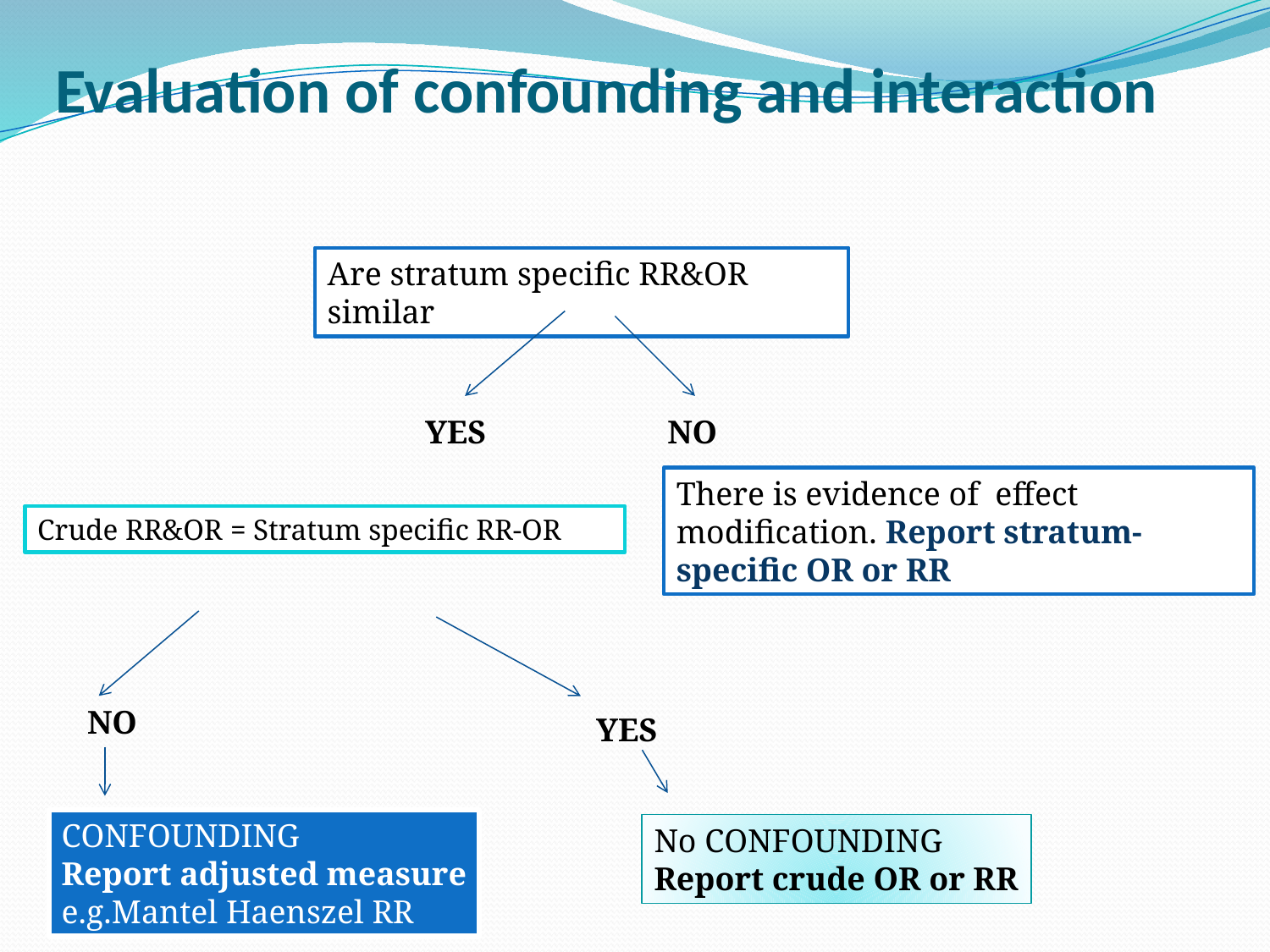

# Evaluation of confounding and interaction

Are stratum specific RR&OR similar
YES
NO
There is evidence of  effect modification. Report stratum-specific OR or RR
Crude RR&OR = Stratum specific RR-OR
NO
YES
CONFOUNDING
Report adjusted measure
e.g.Mantel Haenszel RR
No CONFOUNDING
Report crude OR or RR